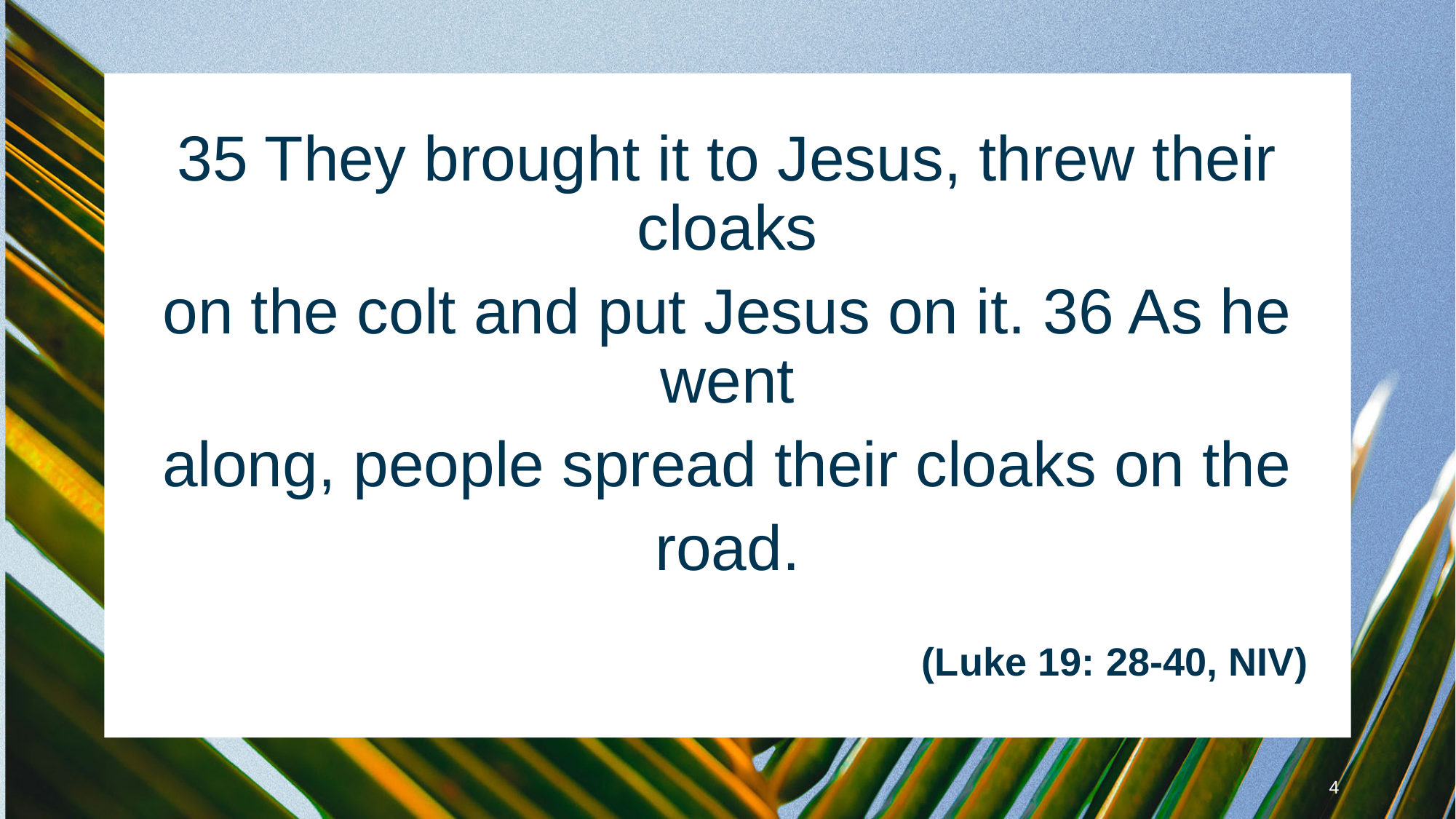

​35 They brought it to Jesus, threw their cloaks
on the colt and put Jesus on it. 36 As he went
along, people spread their cloaks on the
road.
							 (Luke 19: 28-40, NIV)
4